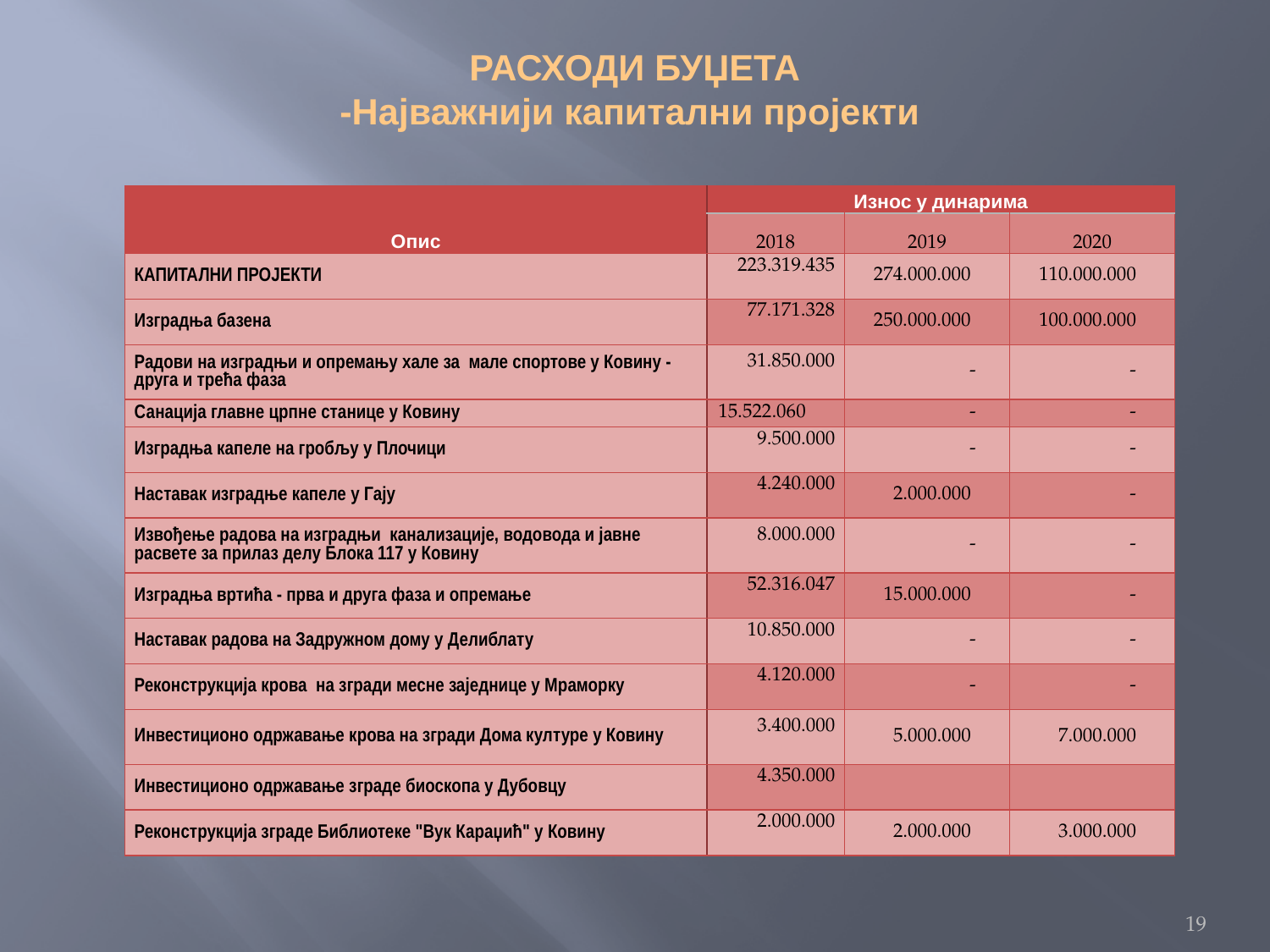

# РАСХОДИ БУЏЕТА -Најважнији капитални пројекти
| Опис | Износ у динарима |  |  |
| --- | --- | --- | --- |
|  | 2018 | 2019 | 2020 |
| КАПИТАЛНИ ПРОЈЕКТИ | 223.319.435 | 274.000.000 | 110.000.000 |
| Изградња базена | 77.171.328 | 250.000.000 | 100.000.000 |
| Радови на изградњи и опремању хале за мале спортове у Ковину - друга и трећа фаза | 31.850.000 | - | - |
| Санација главне црпне станице у Ковину | 15.522.060 | - | - |
| Изградња капеле на гробљу у Плочици | 9.500.000 | - | - |
| Наставак изградње капеле у Гају | 4.240.000 | 2.000.000 | - |
| Извођење радова на изградњи канализације, водовода и јавне расвете за прилаз делу Блока 117 у Ковину | 8.000.000 | - | - |
| Изградња вртића - прва и друга фаза и опремање | 52.316.047 | 15.000.000 | - |
| Наставак радова на Задружном дому у Делиблату | 10.850.000 | - | - |
| Реконструкција крова на згради месне заједнице у Мраморку | 4.120.000 | - | - |
| Инвестиционо одржавање крова на згради Дома културе у Ковину | 3.400.000 | 5.000.000 | 7.000.000 |
| Инвестиционо одржавање зграде биоскопа у Дубовцу | 4.350.000 |  |  |
| Реконструкција зграде Библиотеке "Вук Караџић" у Ковину | 2.000.000 | 2.000.000 | 3.000.000 |
19